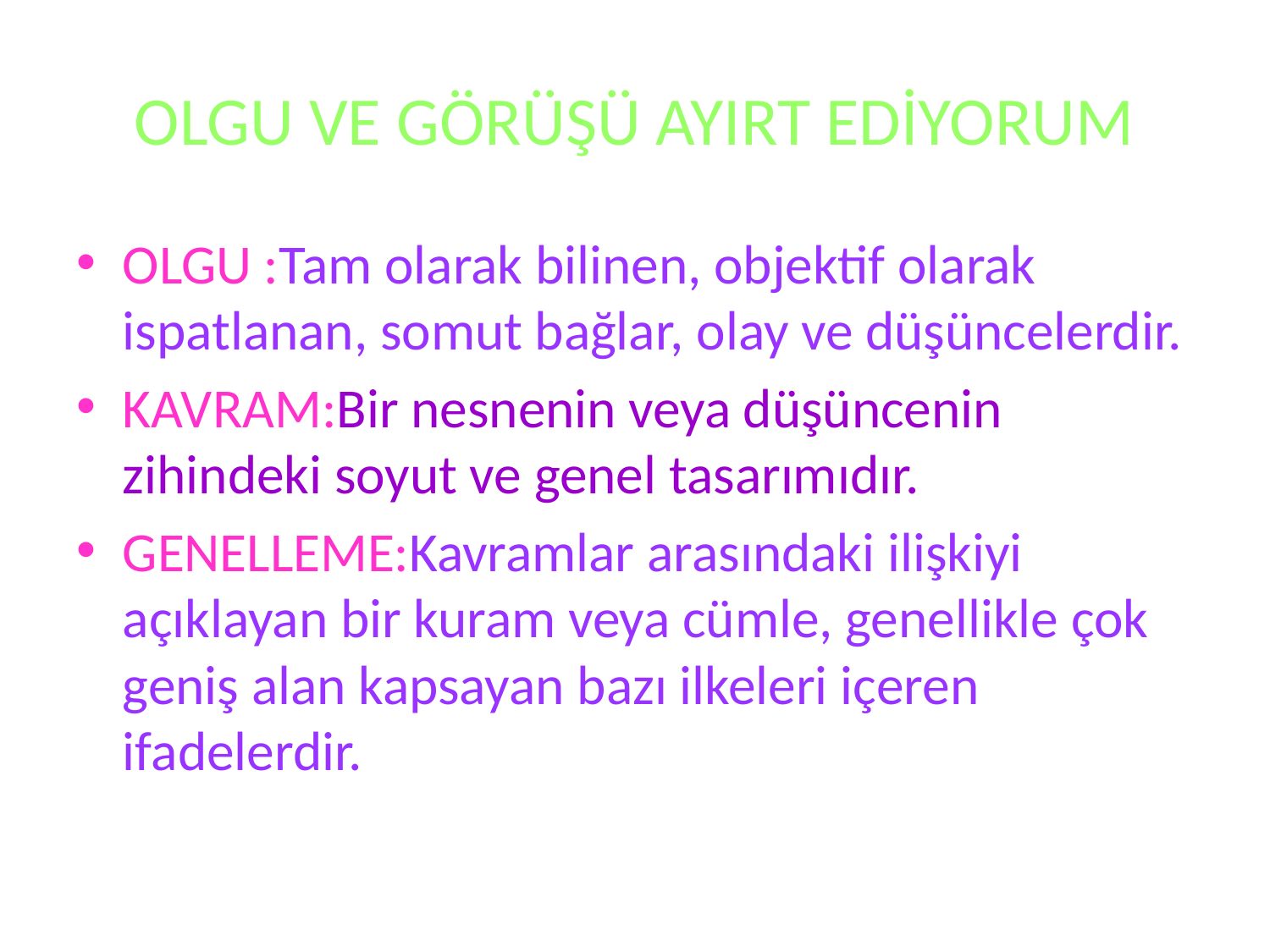

# OLGU VE GÖRÜŞÜ AYIRT EDİYORUM
OLGU :Tam olarak bilinen, objektif olarak ispatlanan, somut bağlar, olay ve düşüncelerdir.
KAVRAM:Bir nesnenin veya düşüncenin zihindeki soyut ve genel tasarımıdır.
GENELLEME:Kavramlar arasındaki ilişkiyi açıklayan bir kuram veya cümle, genellikle çok geniş alan kapsayan bazı ilkeleri içeren ifadelerdir.